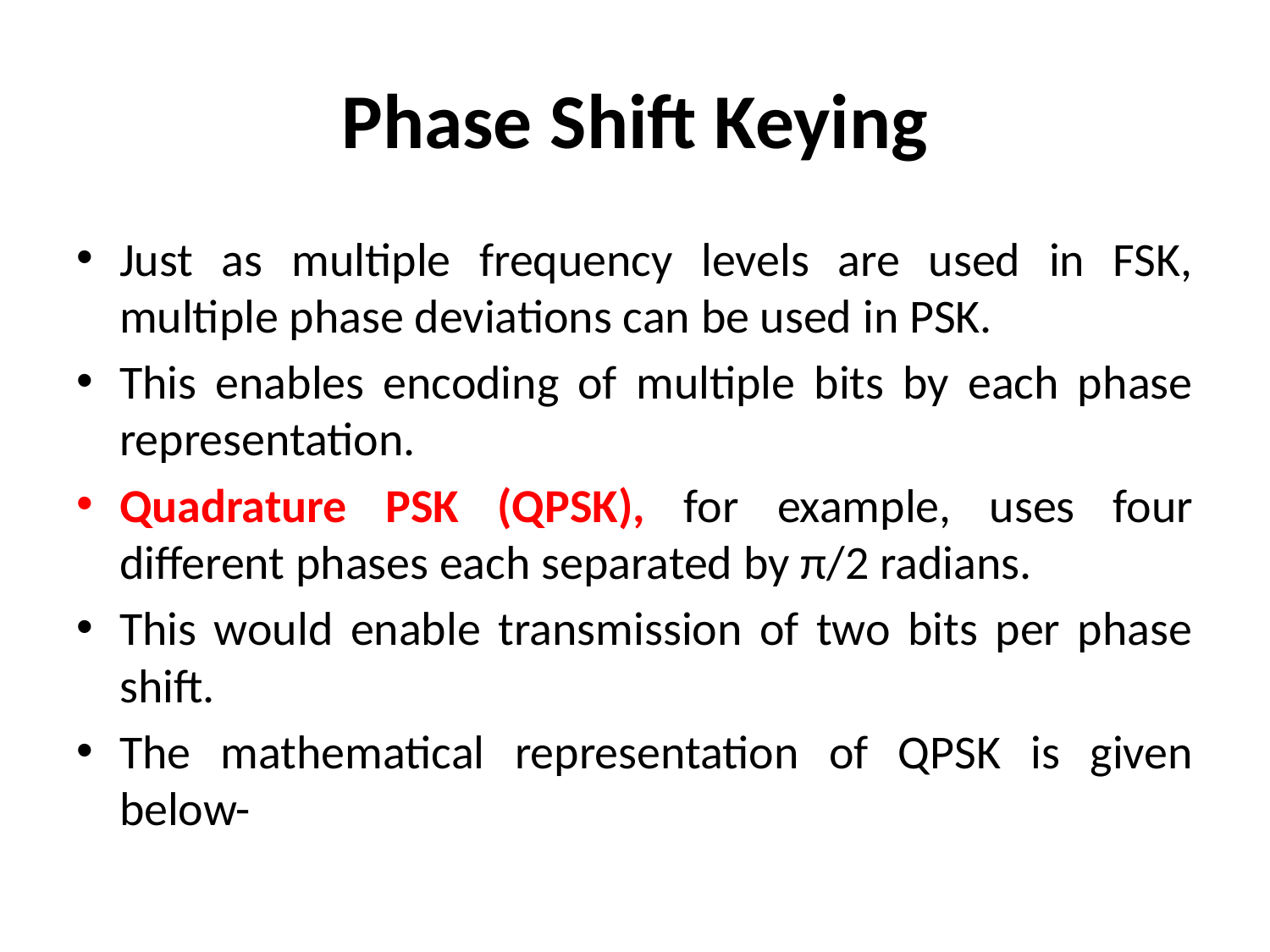

# Phase Shift Keying
Just as multiple frequency levels are used in FSK, multiple phase deviations can be used in PSK.
This enables encoding of multiple bits by each phase representation.
Quadrature PSK (QPSK), for example, uses four different phases each separated by π/2 radians.
This would enable transmission of two bits per phase shift.
The mathematical representation of QPSK is given below-